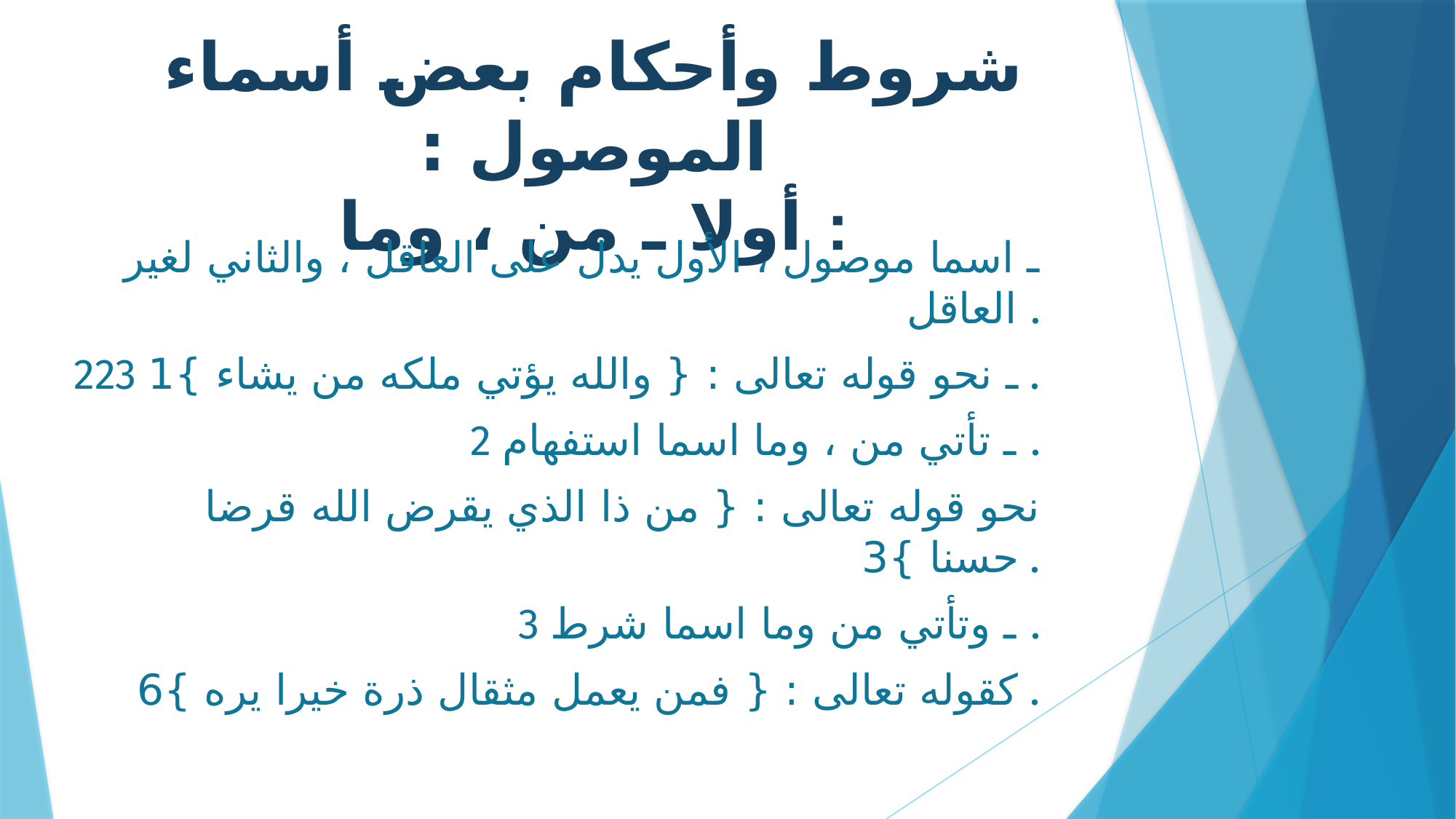

# شروط وأحكام بعض أسماء الموصول : أولا ـ من ، وما :
 ـ اسما موصول ، الأول يدل على العاقل ، والثاني لغير العاقل .
223 ـ نحو قوله تعالى : { والله يؤتي ملكه من يشاء }1 .
2 ـ تأتي من ، وما اسما استفهام .
نحو قوله تعالى : { من ذا الذي يقرض الله قرضا حسنا }3 .
3 ـ وتأتي من وما اسما شرط .
كقوله تعالى : { فمن يعمل مثقال ذرة خيرا يره }6 .